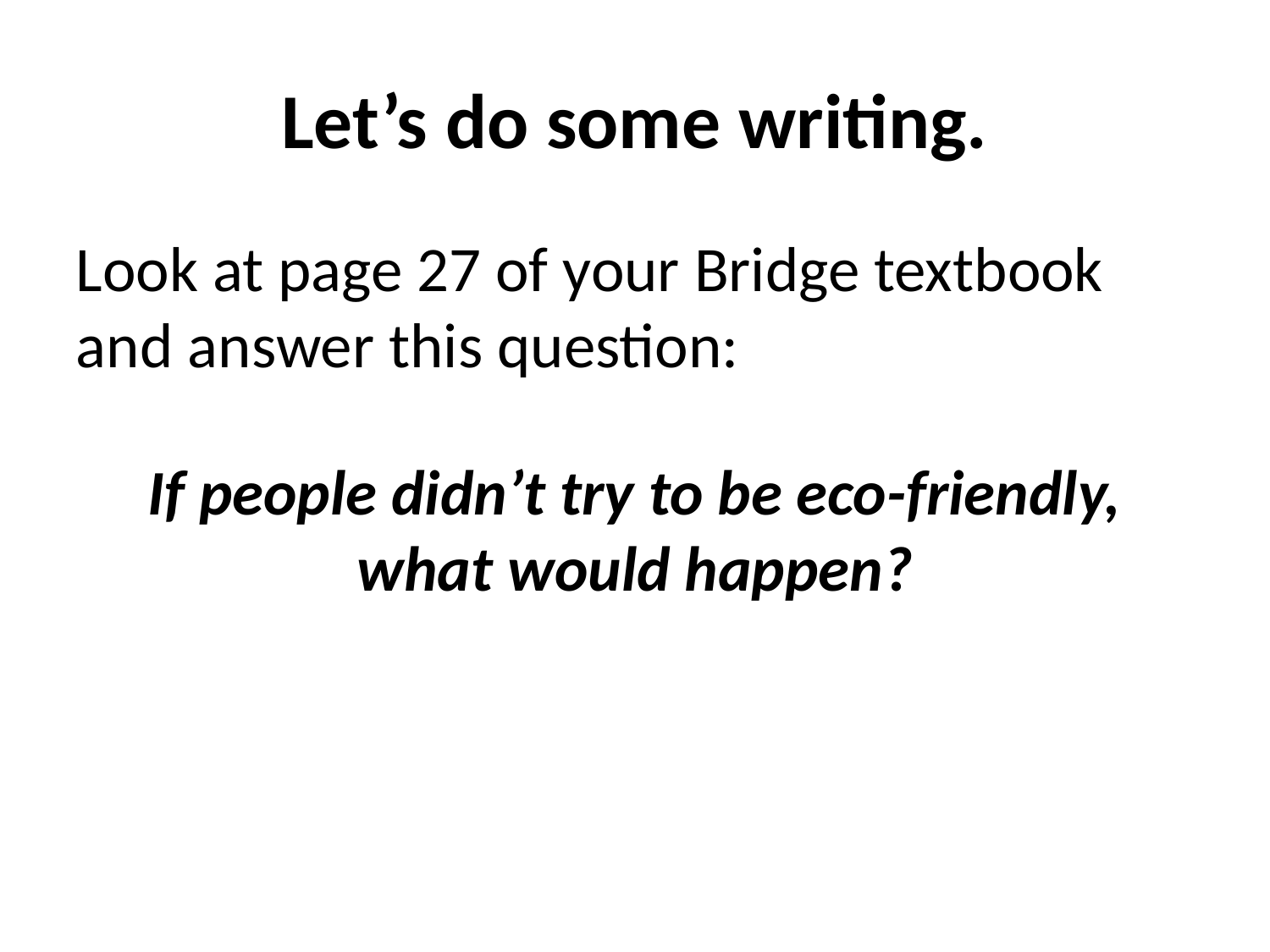

# Let’s do some writing.

Look at page 27 of your Bridge textbook and answer this question:

If people didn’t try to be eco-friendly, what would happen?